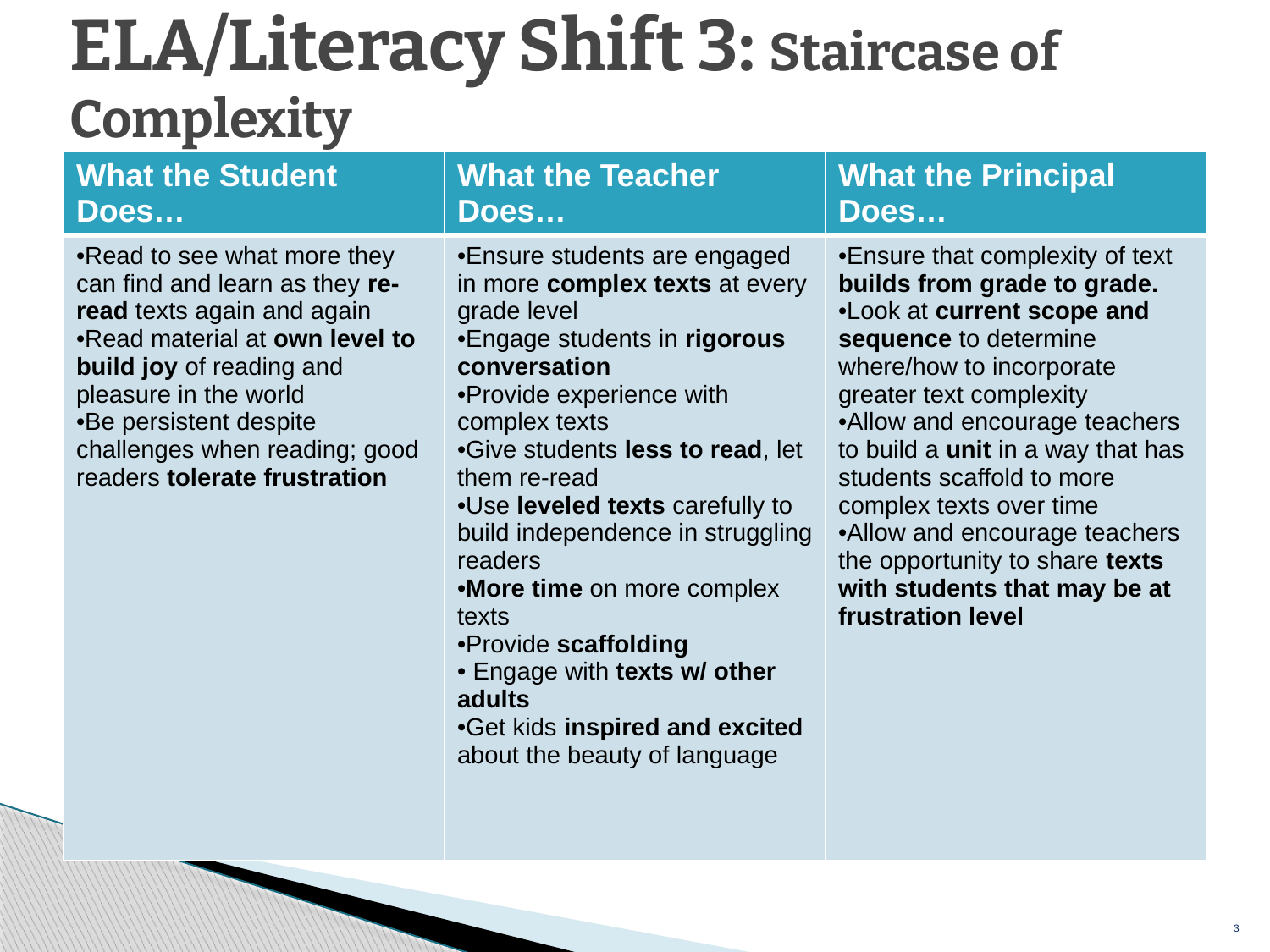

# ELA/Literacy Shift 3: Staircase of Complexity
| What the Student Does… | What the Teacher Does… | What the Principal Does… |
| --- | --- | --- |
| Read to see what more they can find and learn as they re-read texts again and again Read material at own level to build joy of reading and pleasure in the world Be persistent despite challenges when reading; good readers tolerate frustration | Ensure students are engaged in more complex texts at every grade level Engage students in rigorous conversation Provide experience with complex texts Give students less to read, let them re-read Use leveled texts carefully to build independence in struggling readers More time on more complex texts Provide scaffolding Engage with texts w/ other adults Get kids inspired and excited about the beauty of language | Ensure that complexity of text builds from grade to grade. Look at current scope and sequence to determine where/how to incorporate greater text complexity Allow and encourage teachers to build a unit in a way that has students scaffold to more complex texts over time Allow and encourage teachers the opportunity to share texts with students that may be at frustration level |
3